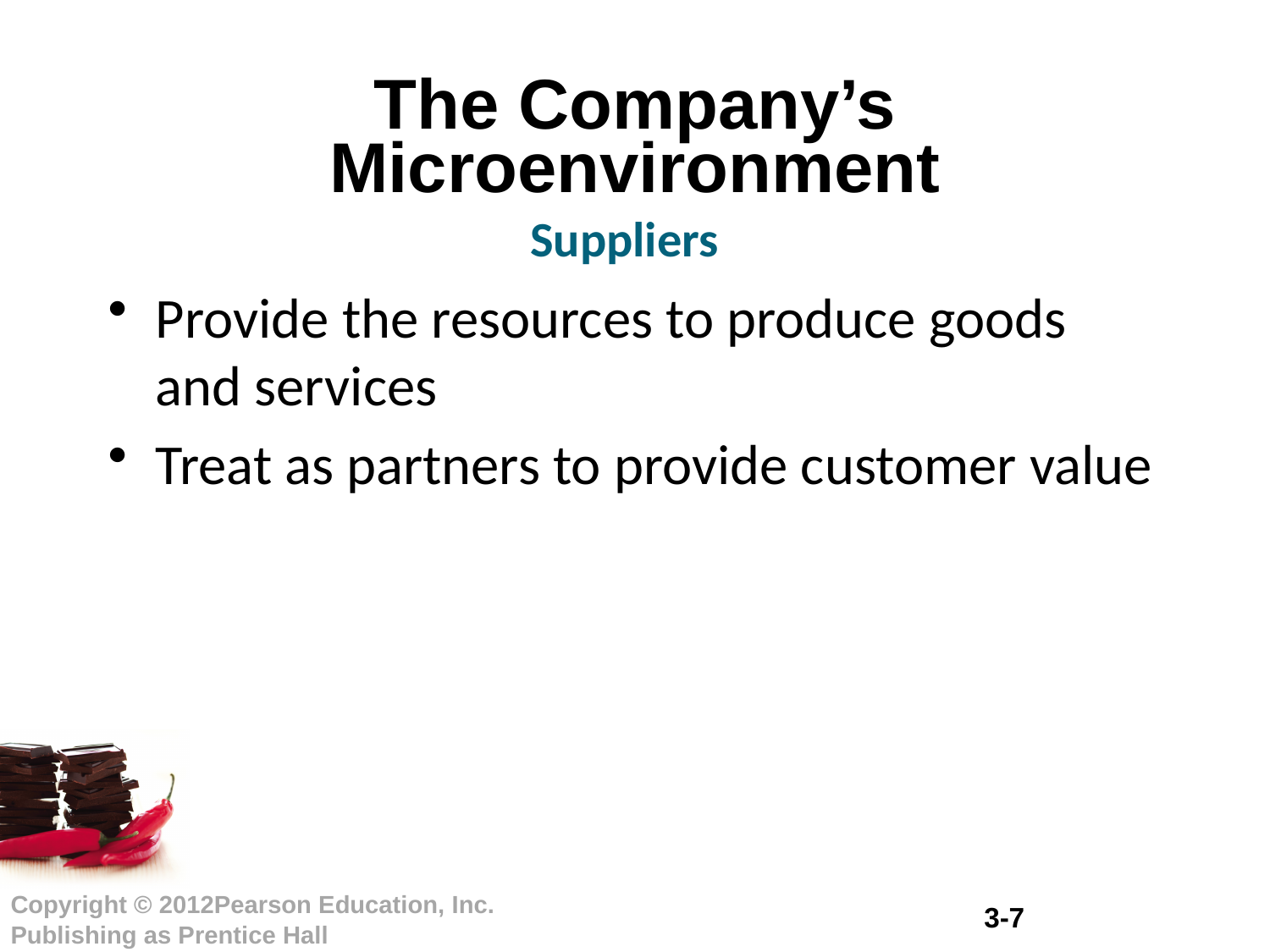

# The Company’s Microenvironment
Suppliers
Provide the resources to produce goods and services
Treat as partners to provide customer value